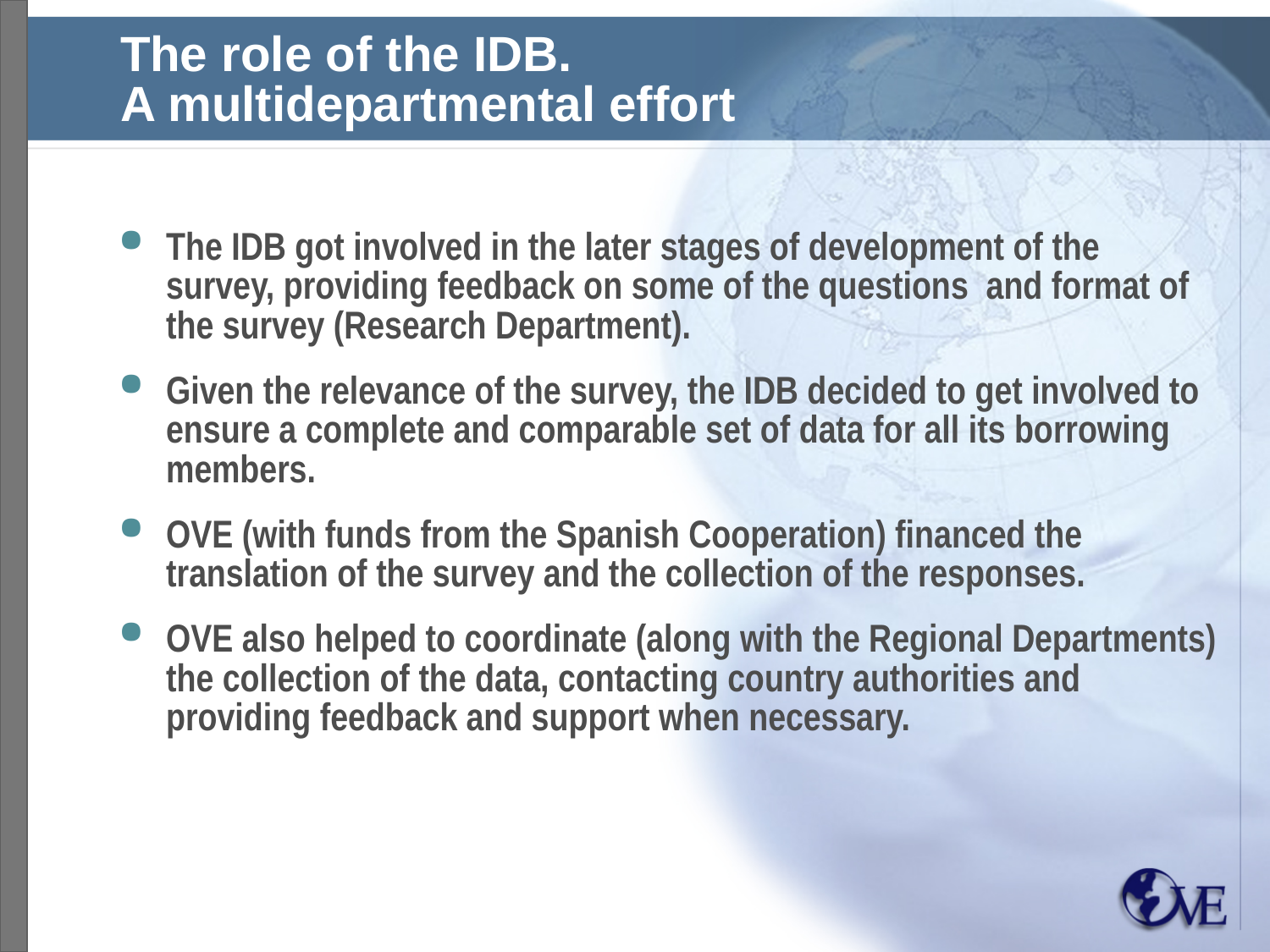

# The role of the IDB. A multidepartmental effort
The IDB got involved in the later stages of development of the survey, providing feedback on some of the questions  and format of the survey (Research Department).
Given the relevance of the survey, the IDB decided to get involved to ensure a complete and comparable set of data for all its borrowing members.
OVE (with funds from the Spanish Cooperation) financed the translation of the survey and the collection of the responses.
OVE also helped to coordinate (along with the Regional Departments) the collection of the data, contacting country authorities and providing feedback and support when necessary.